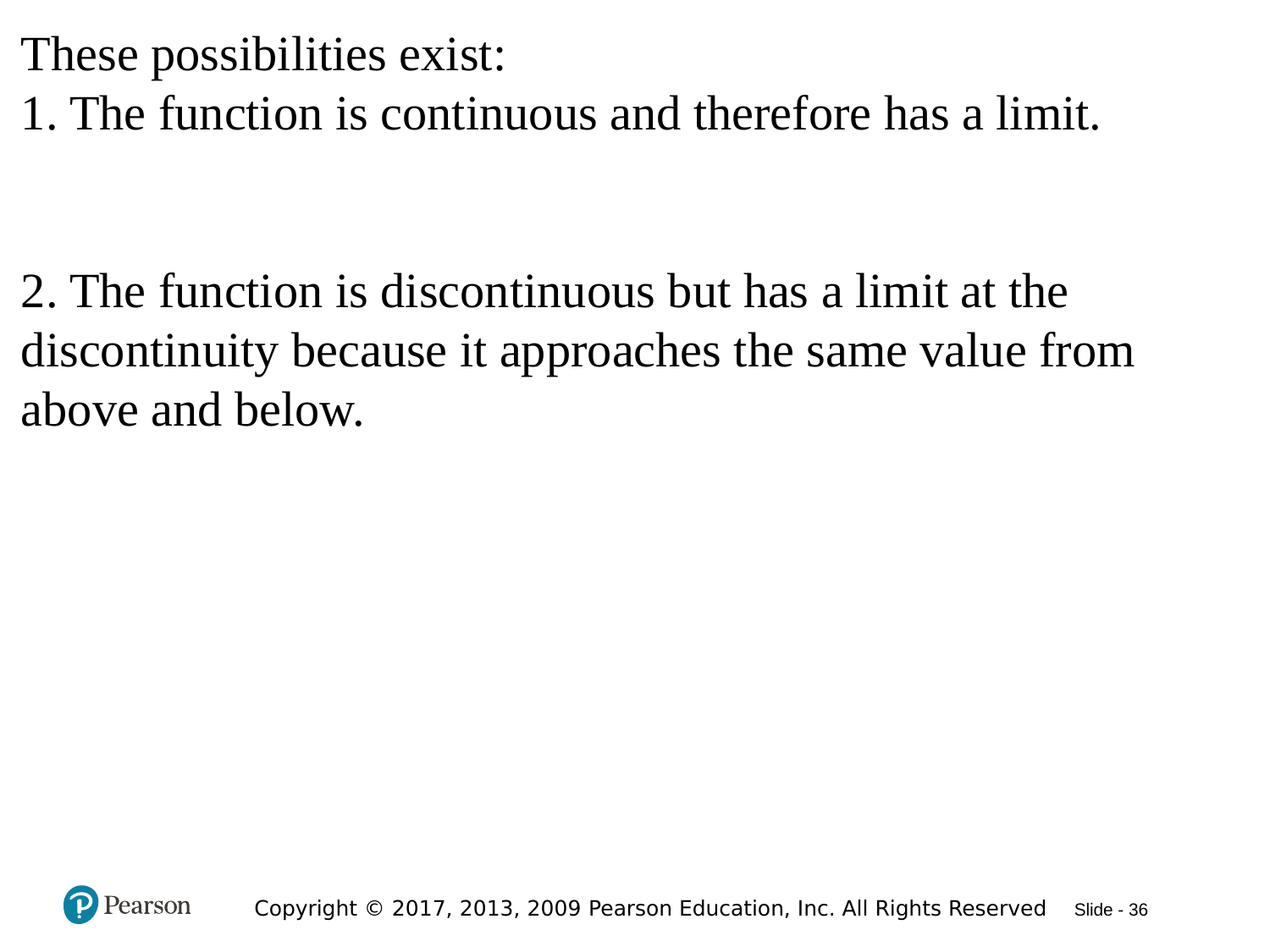

These possibilities exist:
1. The function is continuous and therefore has a limit.

2. The function is discontinuous but has a limit at the discontinuity because it approaches the same value from above and below.